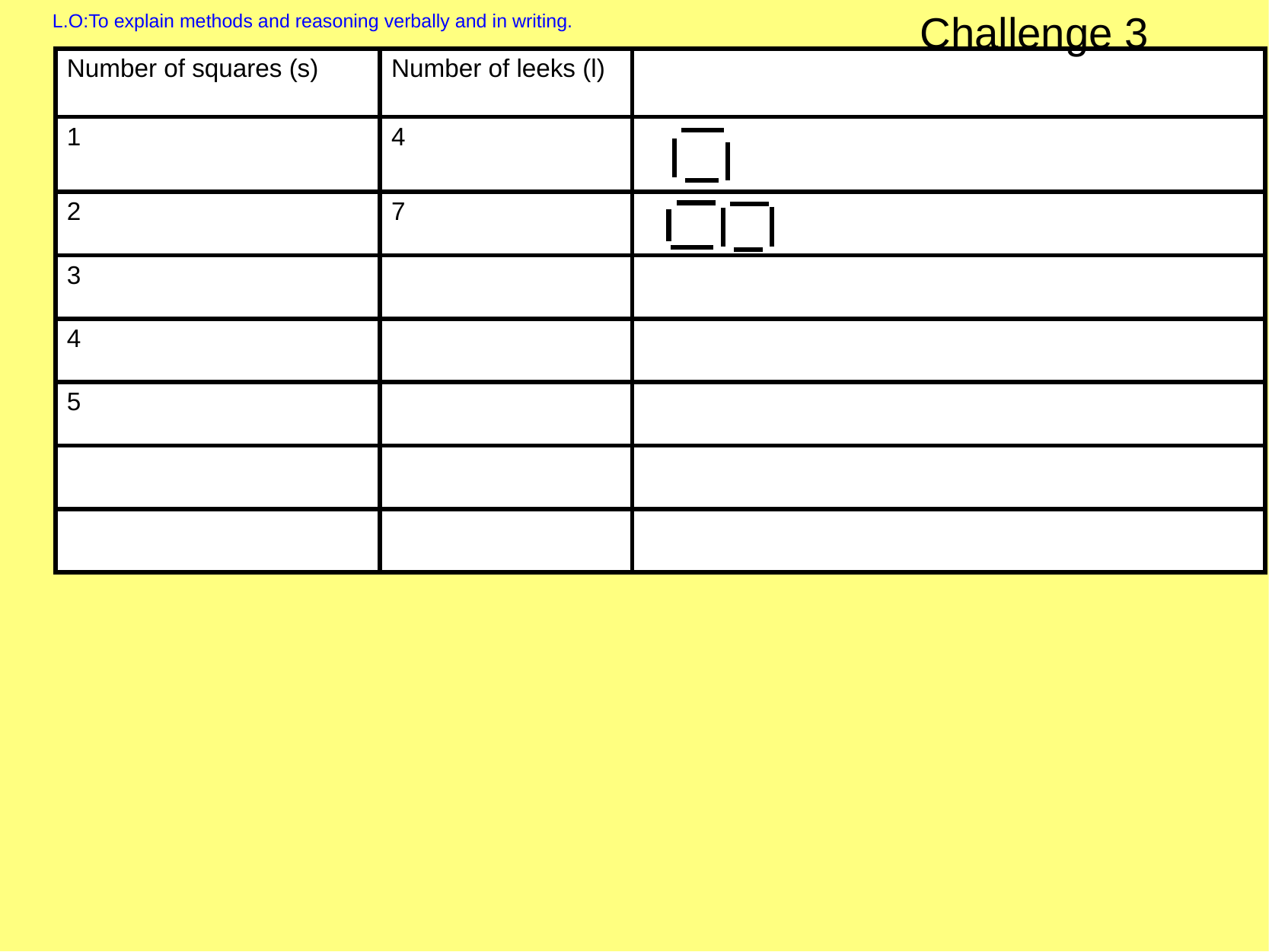

Challenge 3
L.O:To explain methods and reasoning verbally and in writing.
| Number of squares (s) | Number of leeks (l) |  |
| --- | --- | --- |
| 1 | 4 |  |
| 2 | 7 |  |
| 3 |  |  |
| 4 |  |  |
| 5 |  |  |
|  |  |  |
|  |  |  |